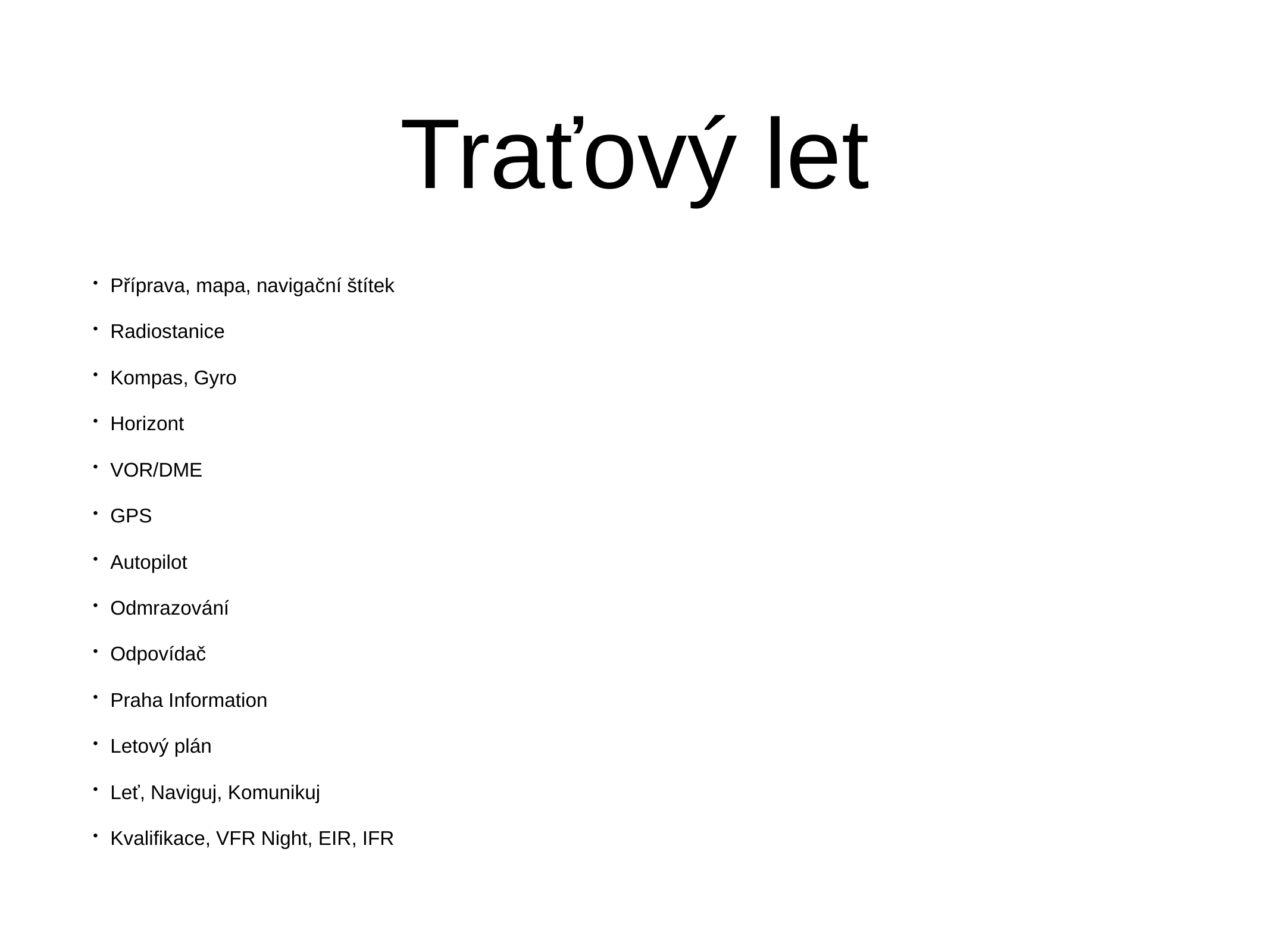

# Traťový let
Příprava, mapa, navigační štítek
Radiostanice
Kompas, Gyro
Horizont
VOR/DME
GPS
Autopilot
Odmrazování
Odpovídač
Praha Information
Letový plán
Leť, Naviguj, Komunikuj
Kvalifikace, VFR Night, EIR, IFR